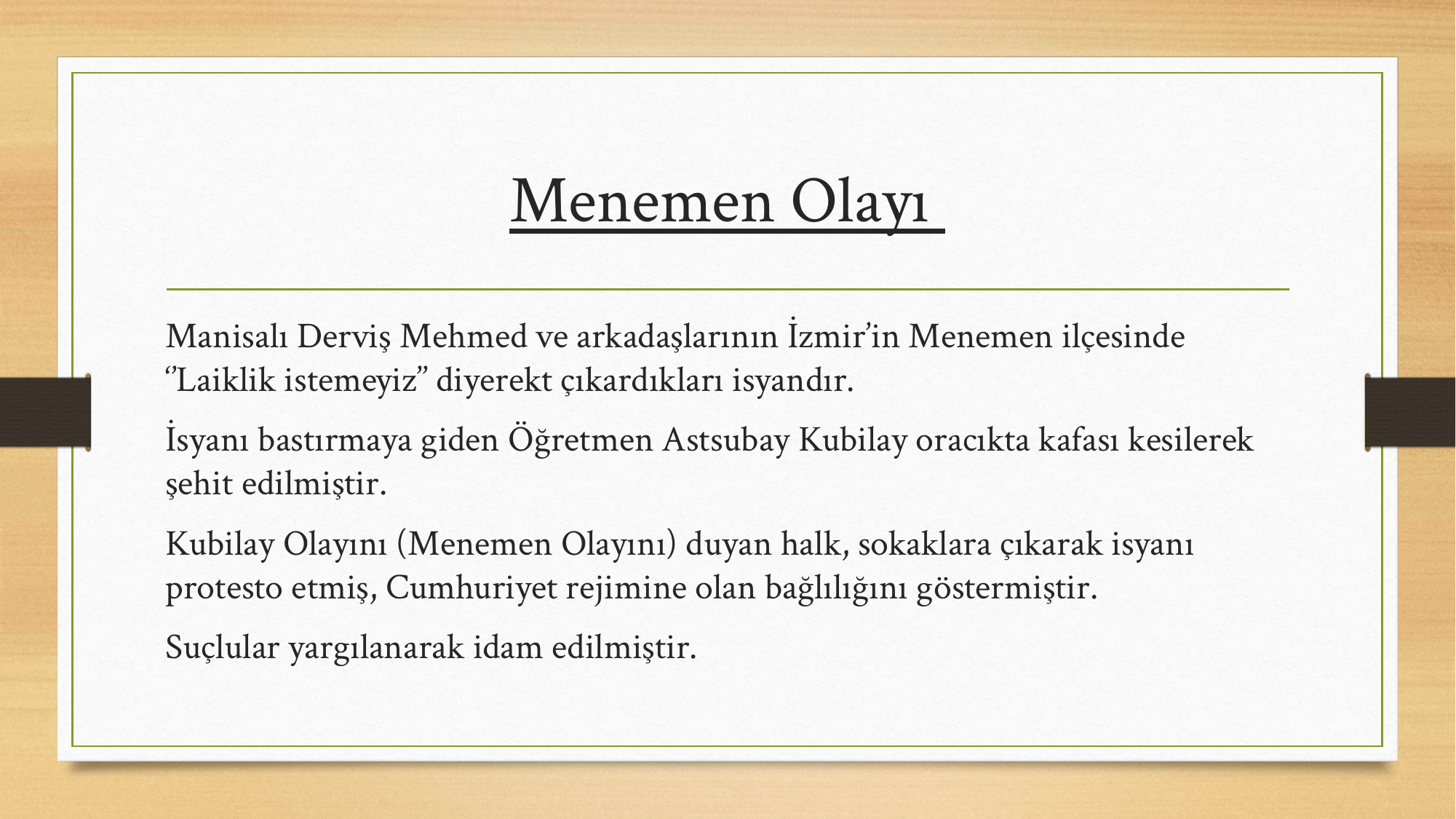

# Menemen Olayı
Manisalı Derviş Mehmed ve arkadaşlarının İzmir’in Menemen ilçesinde ‘’Laiklik istemeyiz’’ diyerekt çıkardıkları isyandır.
İsyanı bastırmaya giden Öğretmen Astsubay Kubilay oracıkta kafası kesilerek şehit edilmiştir.
Kubilay Olayını (Menemen Olayını) duyan halk, sokaklara çıkarak isyanı protesto etmiş, Cumhuriyet rejimine olan bağlılığını göstermiştir.
Suçlular yargılanarak idam edilmiştir.